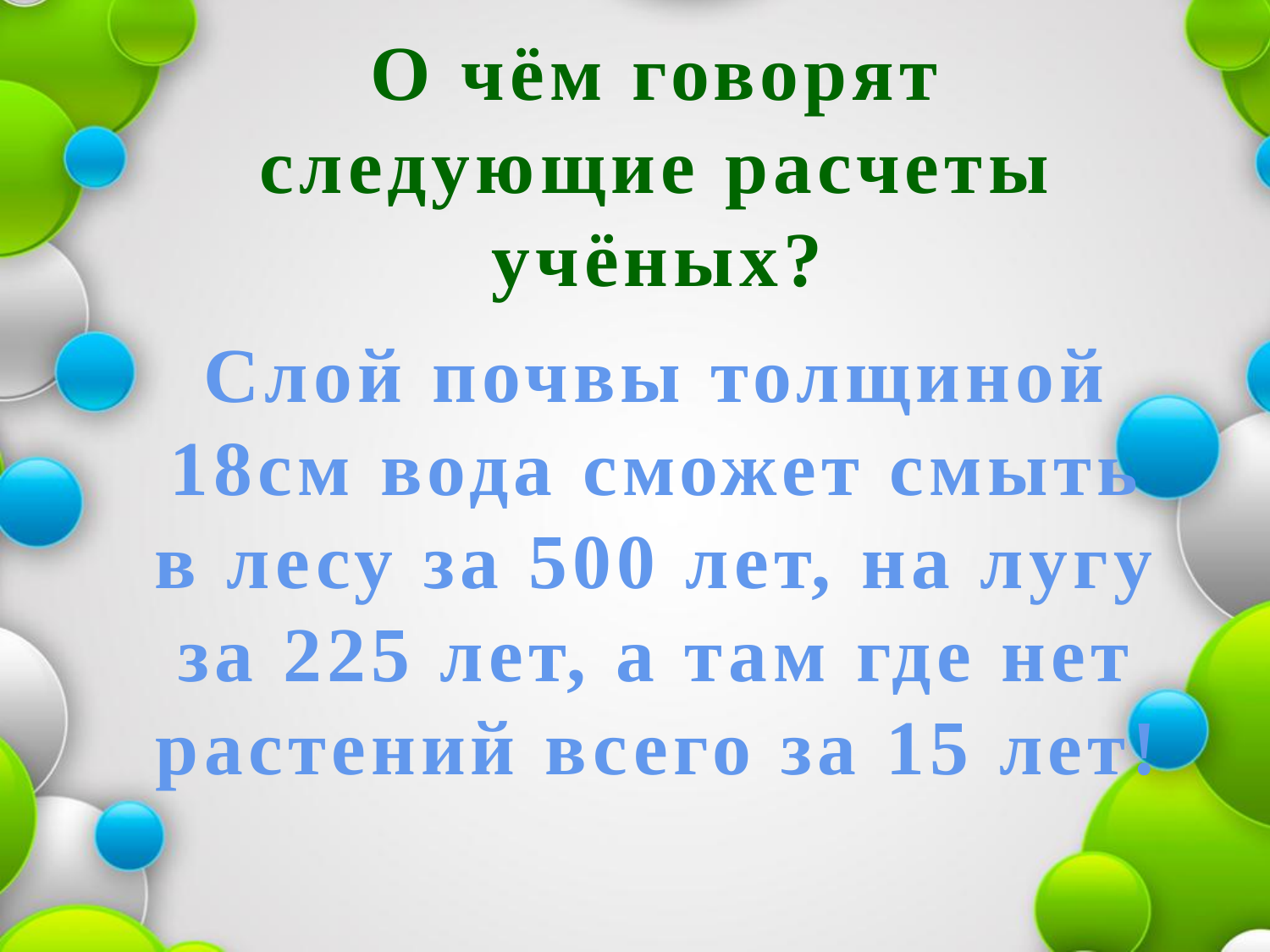

О чём говорят следующие расчеты учёных?
Слой почвы толщиной 18см вода сможет смыть в лесу за 500 лет, на лугу за 225 лет, а там где нет растений всего за 15 лет!